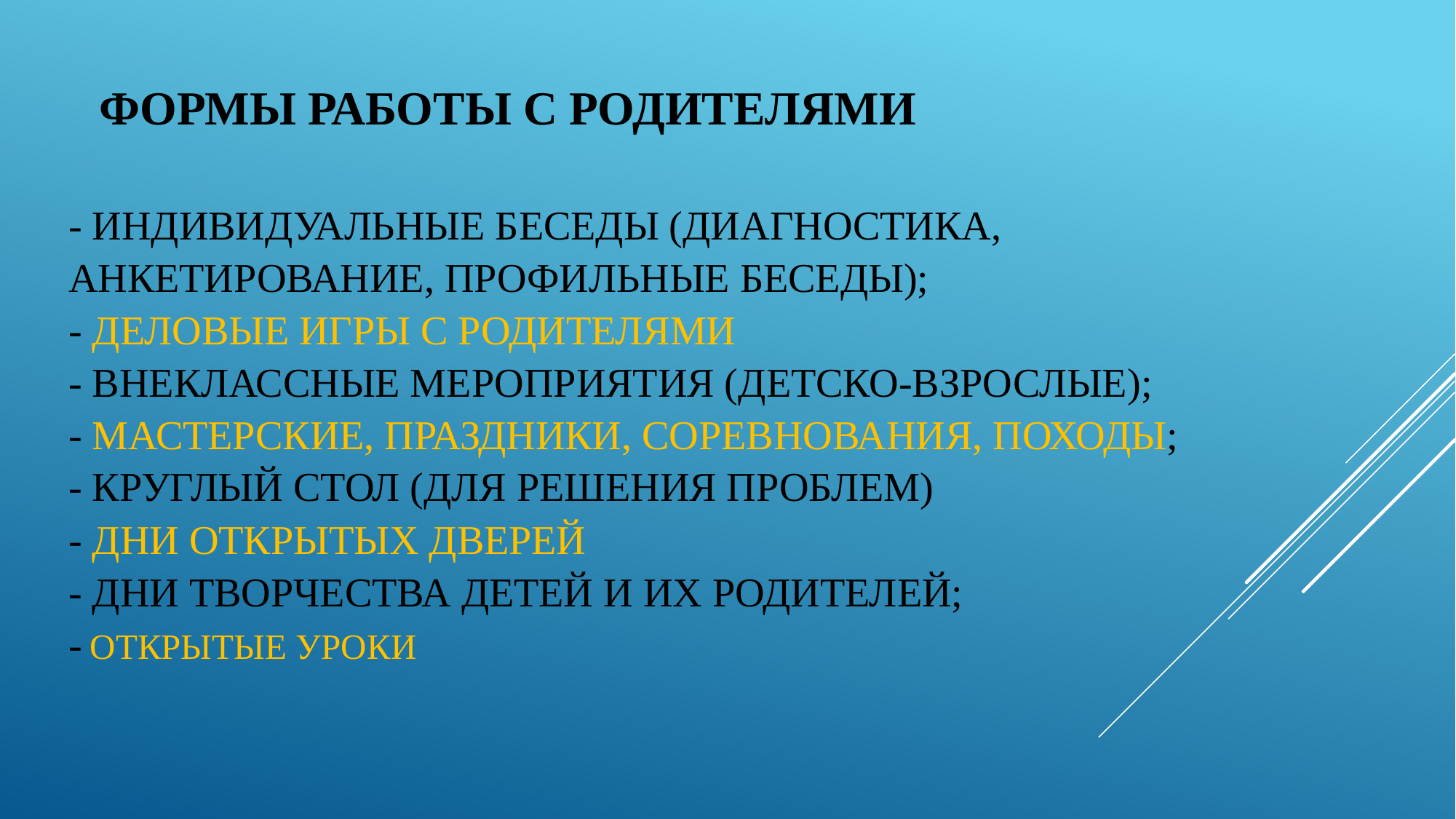

# Формы работы с родителями - индивидуальные беседы (диагностика, анкетирование, профильные беседы); - деловые игры с родителями - внеклассные мероприятия (детско-взрослые); - мастерские, праздники, соревнования, походы; - круглый стол (для решения проблем) - дни открытых дверей - дни творчества детей и их родителей; - открытые уроки